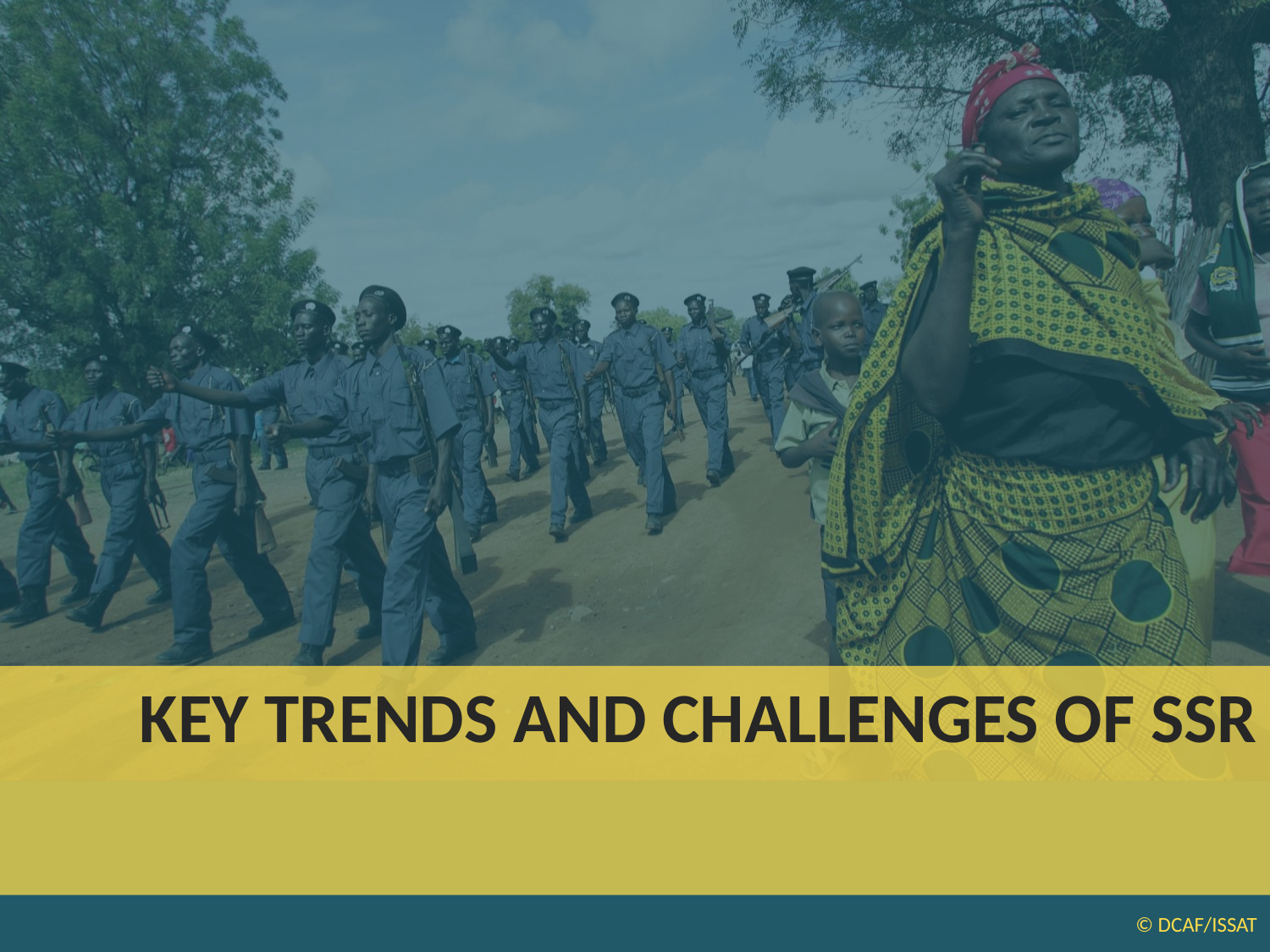

# Key Trends and Challenges of ssr